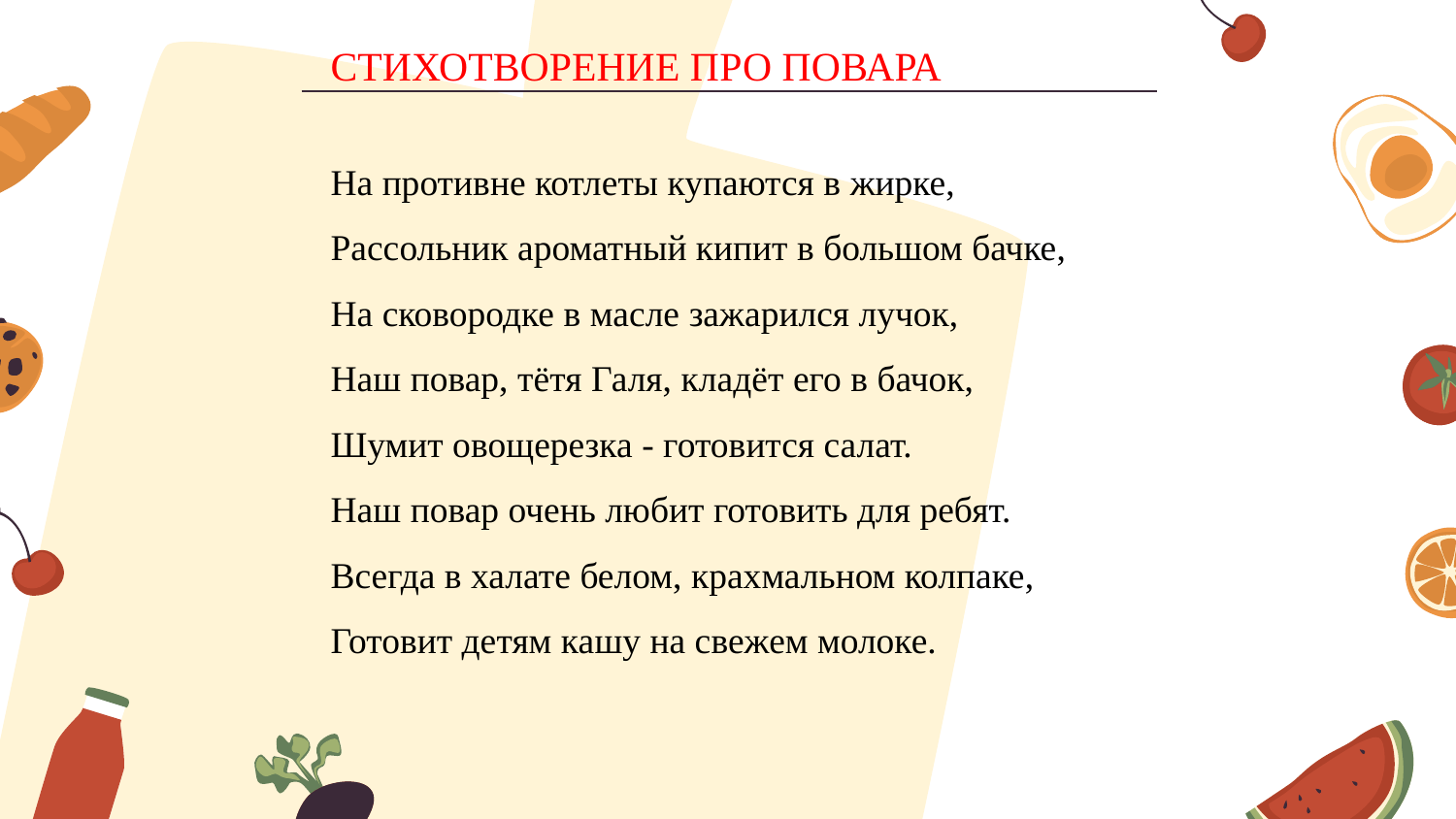

СТИХОТВОРЕНИЕ ПРО ПОВАРА

На противне котлеты купаются в жирке,
Рассольник ароматный кипит в большом бачке,
На сковородке в масле зажарился лучок,
Наш повар, тётя Галя, кладёт его в бачок,
Шумит овощерезка - готовится салат.
Наш повар очень любит готовить для ребят.
Всегда в халате белом, крахмальном колпаке,
Готовит детям кашу на свежем молоке.